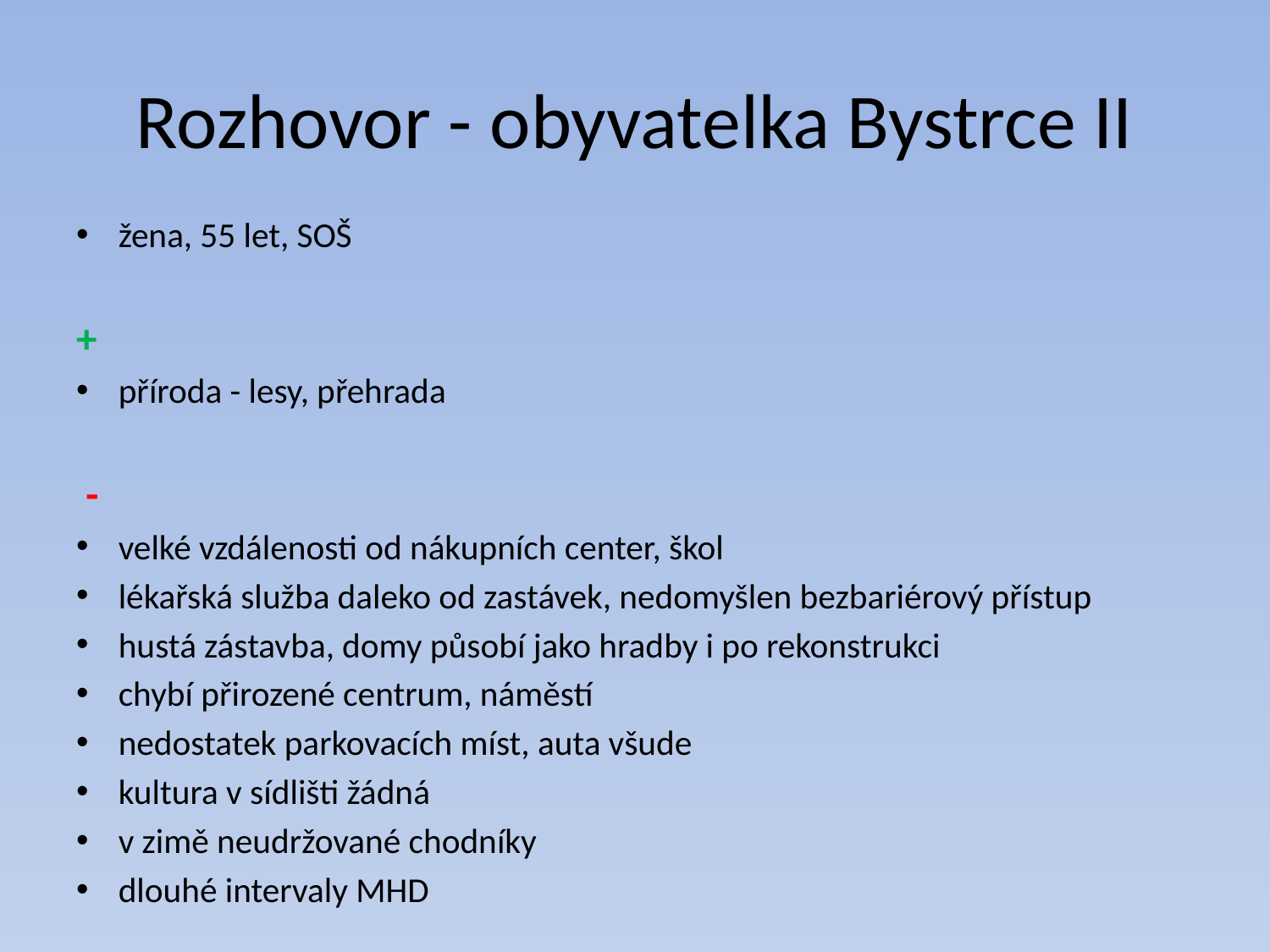

# Rozhovor - obyvatelka Bystrce II
žena, 55 let, SOŠ

+
příroda - lesy, přehrada

 -
velké vzdálenosti od nákupních center, škol
lékařská služba daleko od zastávek, nedomyšlen bezbariérový přístup
hustá zástavba, domy působí jako hradby i po rekonstrukci
chybí přirozené centrum, náměstí
nedostatek parkovacích míst, auta všude
kultura v sídlišti žádná
v zimě neudržované chodníky
dlouhé intervaly MHD